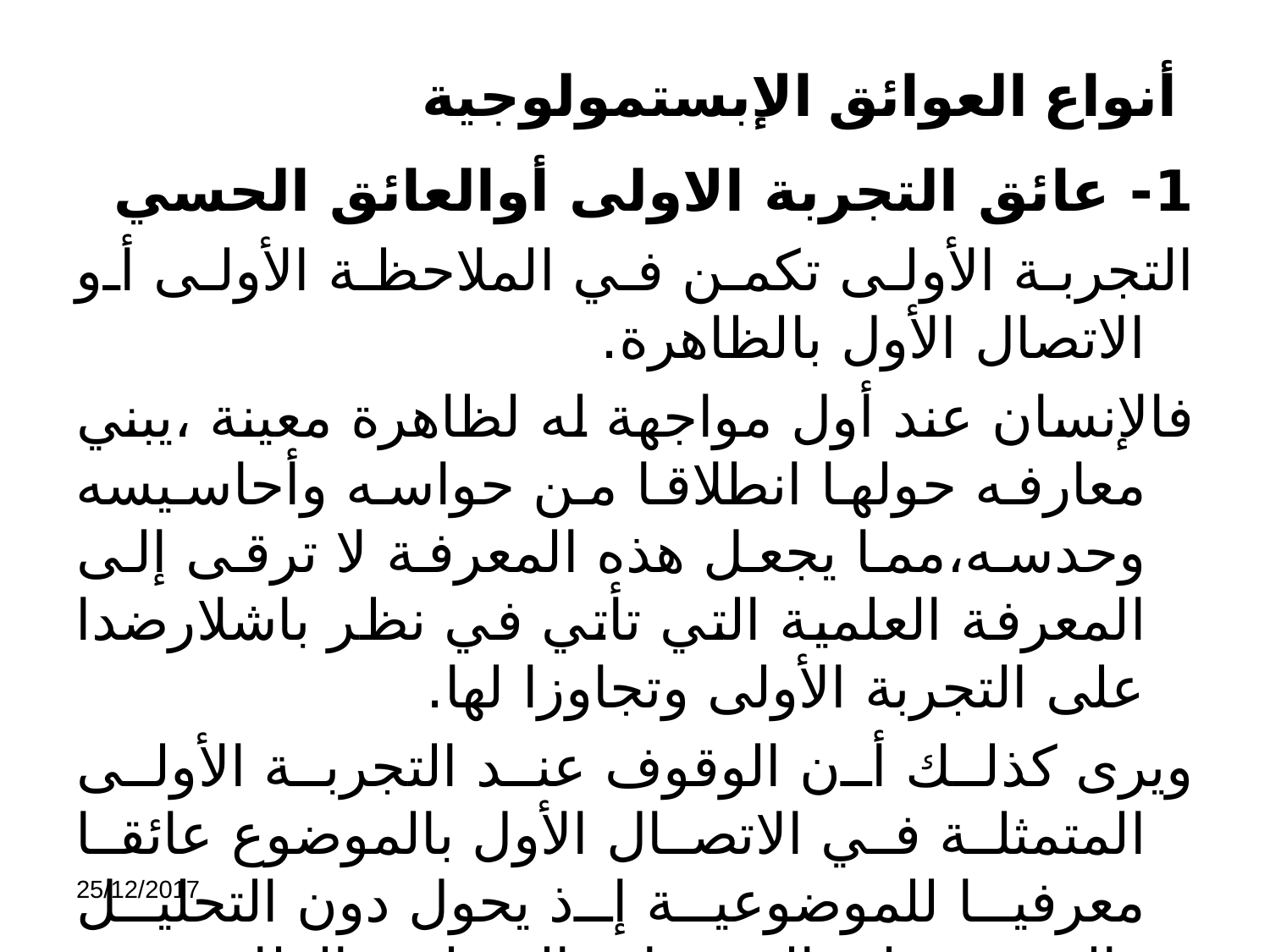

# أنواع العوائق الإبستمولوجية
1- عائق التجربة الاولى أوالعائق الحسي
التجربة الأولى تكمن في الملاحظة الأولى أو الاتصال الأول بالظاهرة.
فالإنسان عند أول مواجهة له لظاهرة معينة ،يبني معارفه حولها انطلاقا من حواسه وأحاسيسه وحدسه،مما يجعل هذه المعرفة لا ترقى إلى المعرفة العلمية التي تأتي في نظر باشلارضدا على التجربة الأولى وتجاوزا لها.
ويرى كذلك أن الوقوف عند التجربة الأولى المتمثلة في الاتصال الأول بالموضوع عائقا معرفيا للموضوعية إذ يحول دون التحليل والتعرف على المتغيرات المتعلقة بالظاهرة .

25/12/2017